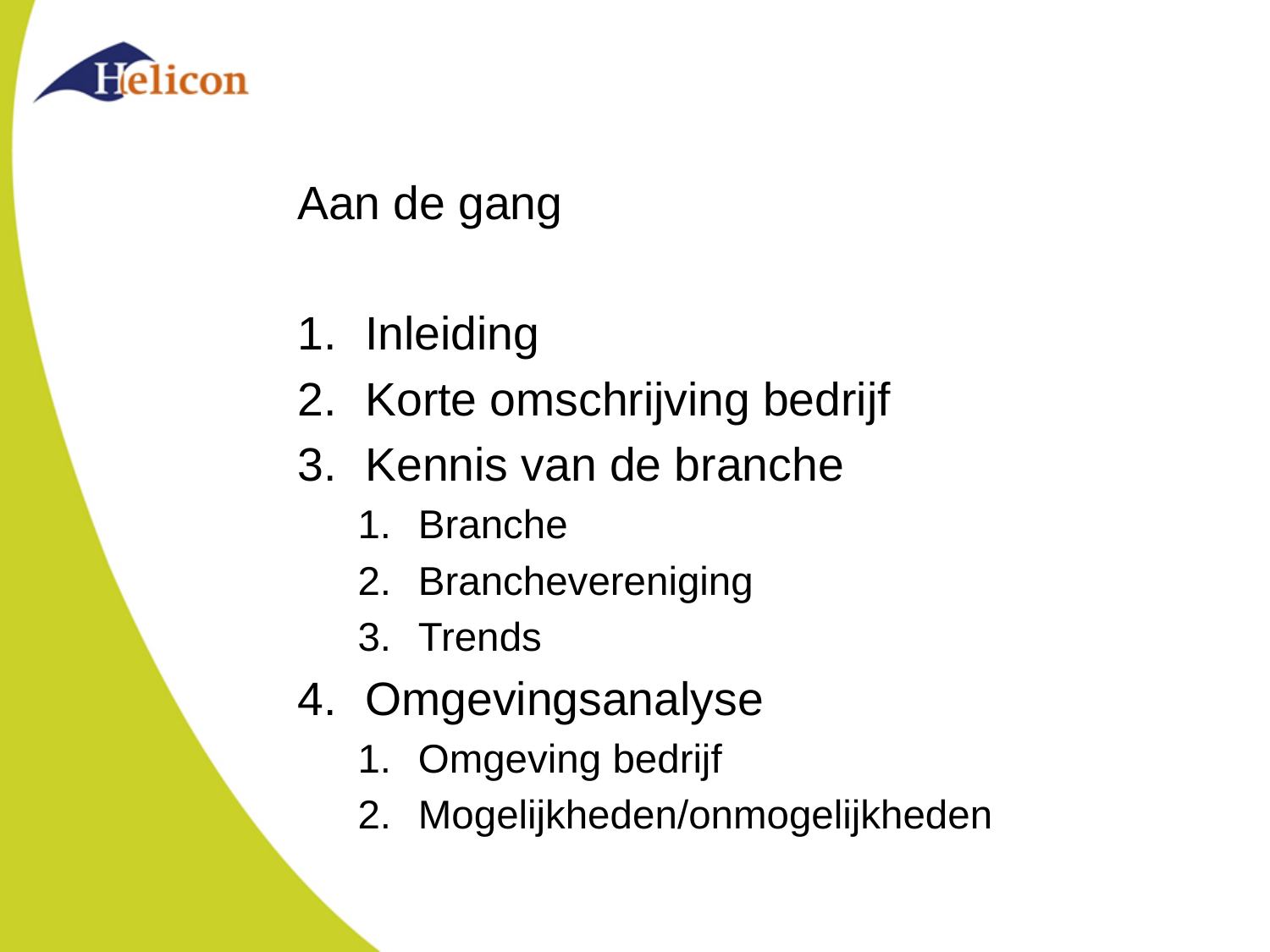

#
Aan de gang

Inleiding
Korte omschrijving bedrijf
Kennis van de branche
Branche
Branchevereniging
Trends
Omgevingsanalyse
Omgeving bedrijf
Mogelijkheden/onmogelijkheden